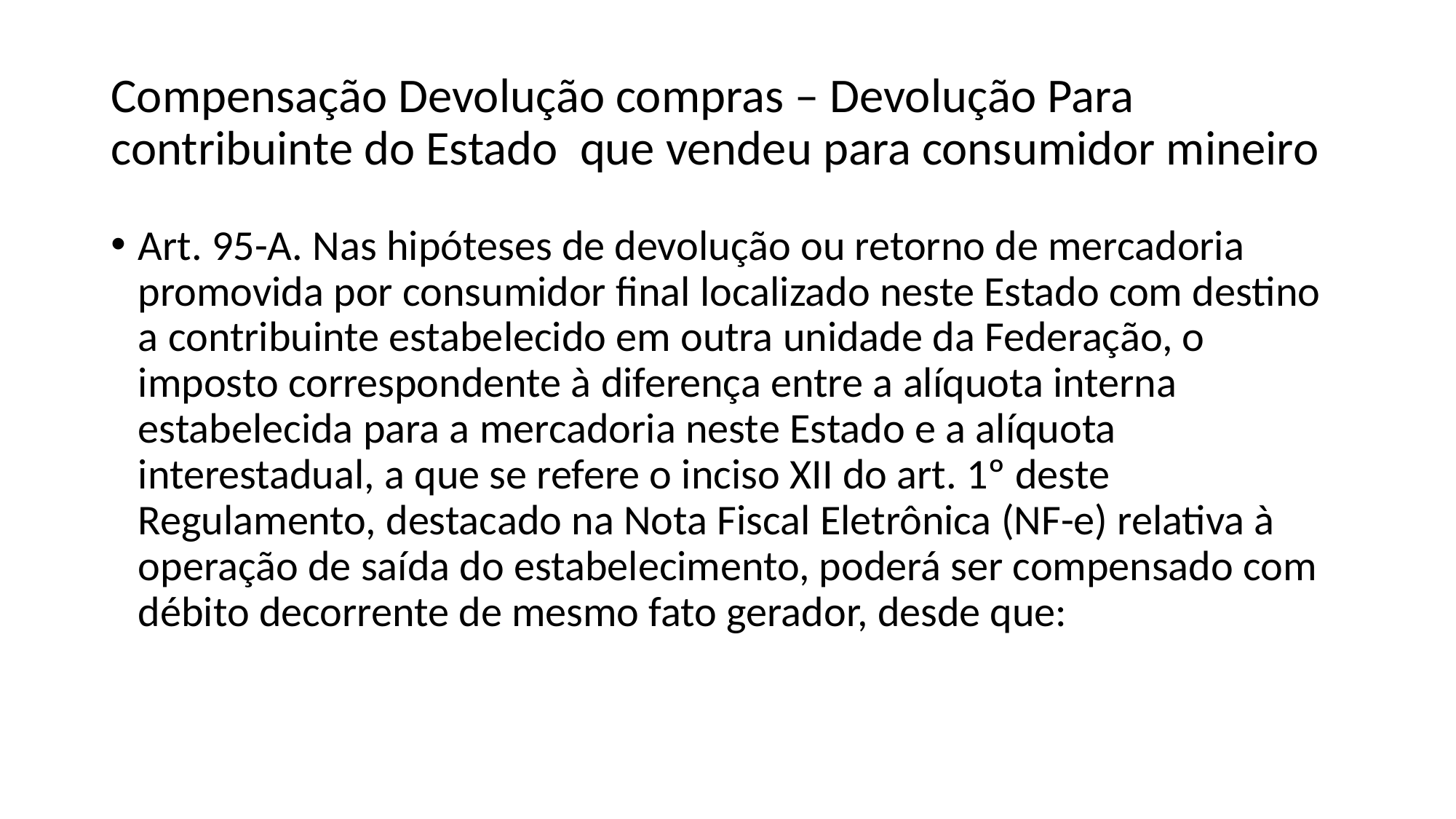

# Compensação Devolução compras – Devolução Para contribuinte do Estado  que vendeu para consumidor mineiro
Art. 95-A. Nas hipóteses de devolução ou retorno de mercadoria promovida por consumidor final localizado neste Estado com destino a contribuinte estabelecido em outra unidade da Federação, o imposto correspondente à diferença entre a alíquota interna estabelecida para a mercadoria neste Estado e a alíquota interestadual, a que se refere o inciso XII do art. 1º deste Regulamento, destacado na Nota Fiscal Eletrônica (NF-e) relativa à operação de saída do estabelecimento, poderá ser compensado com débito decorrente de mesmo fato gerador, desde que: